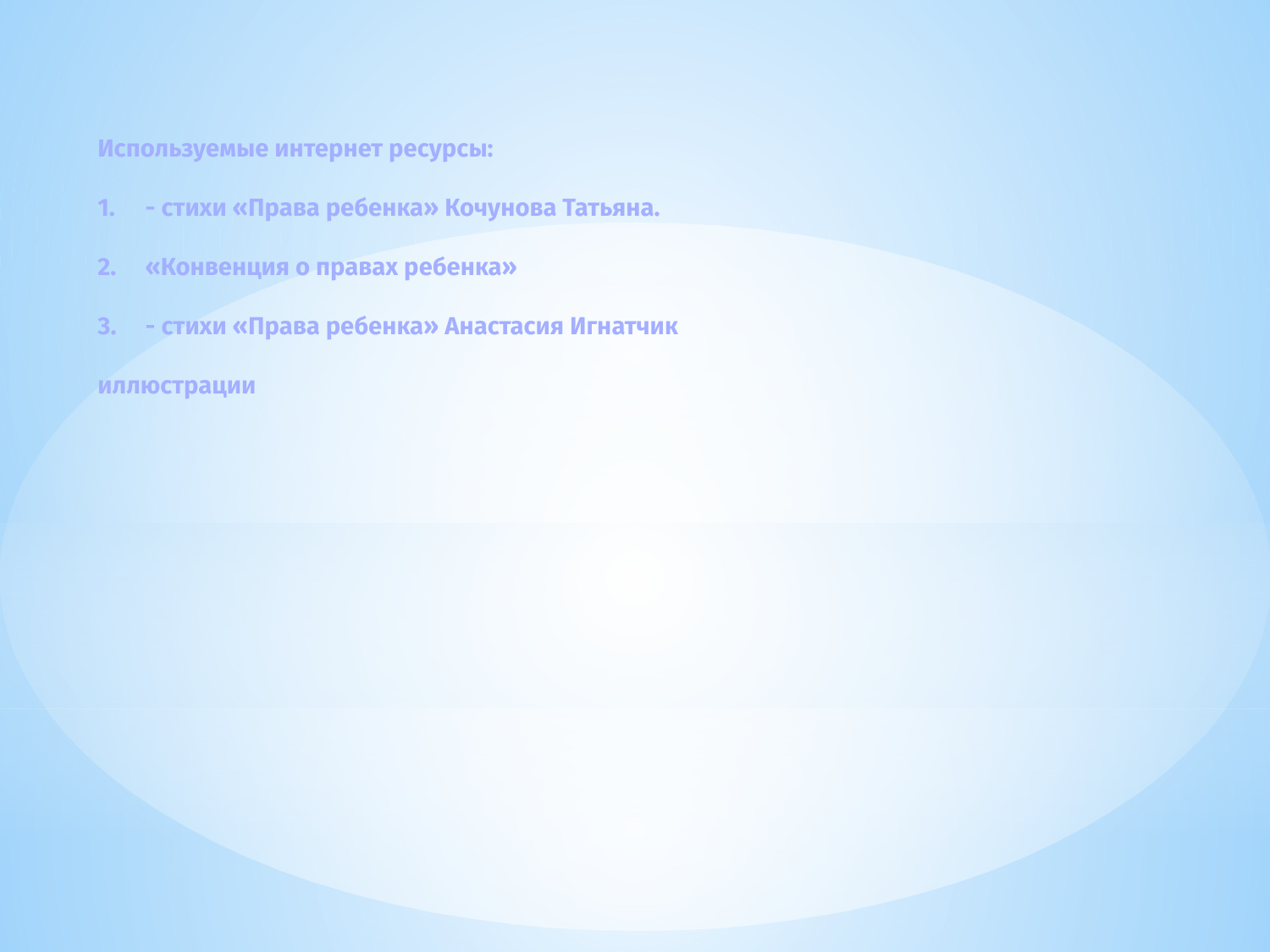

Используемые интернет ресурсы:

- стихи «Права ребенка» Кочунова Татьяна.

«Конвенция о правах ребенка»

- стихи «Права ребенка» Анастасия Игнатчик

иллюстрации